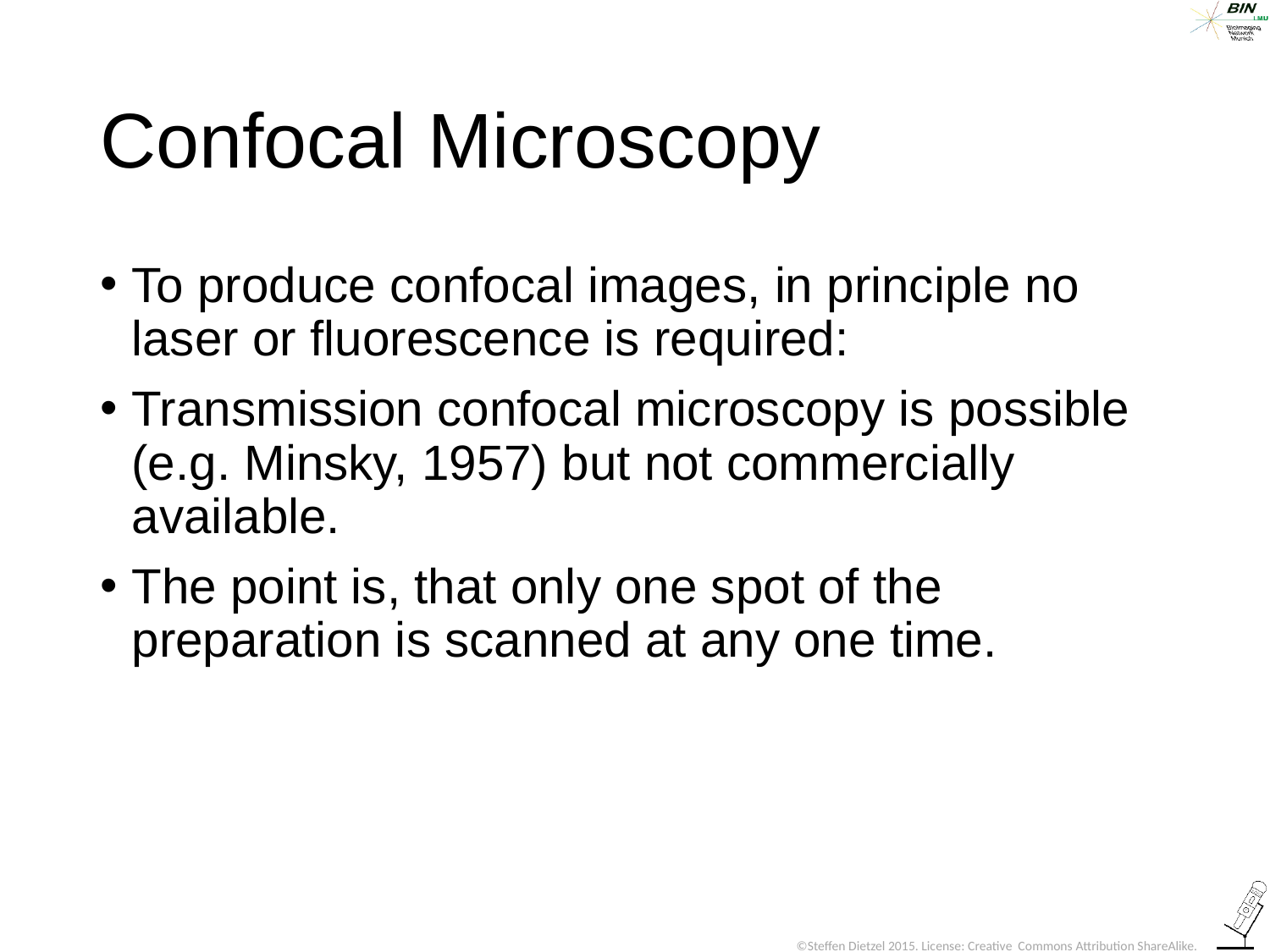

# Confocal Microscopy
To produce confocal images, in principle no laser or fluorescence is required:
Transmission confocal microscopy is possible (e.g. Minsky, 1957) but not commercially available.
The point is, that only one spot of the preparation is scanned at any one time.